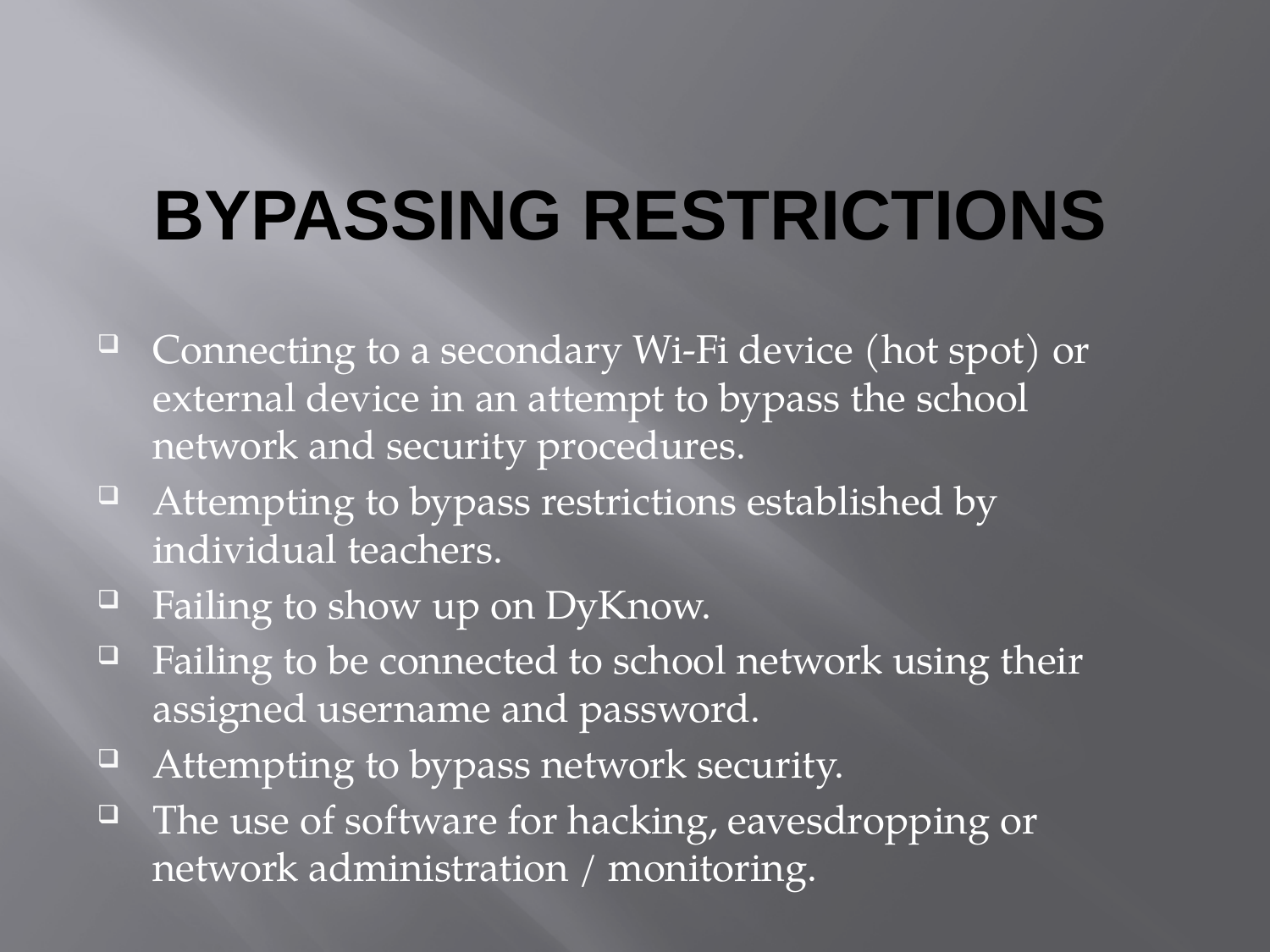

# Bypassing restrictions
Connecting to a secondary Wi-Fi device (hot spot) or external device in an attempt to bypass the school network and security procedures.
Attempting to bypass restrictions established by individual teachers.
Failing to show up on DyKnow.
Failing to be connected to school network using their assigned username and password.
Attempting to bypass network security.
The use of software for hacking, eavesdropping or network administration / monitoring.